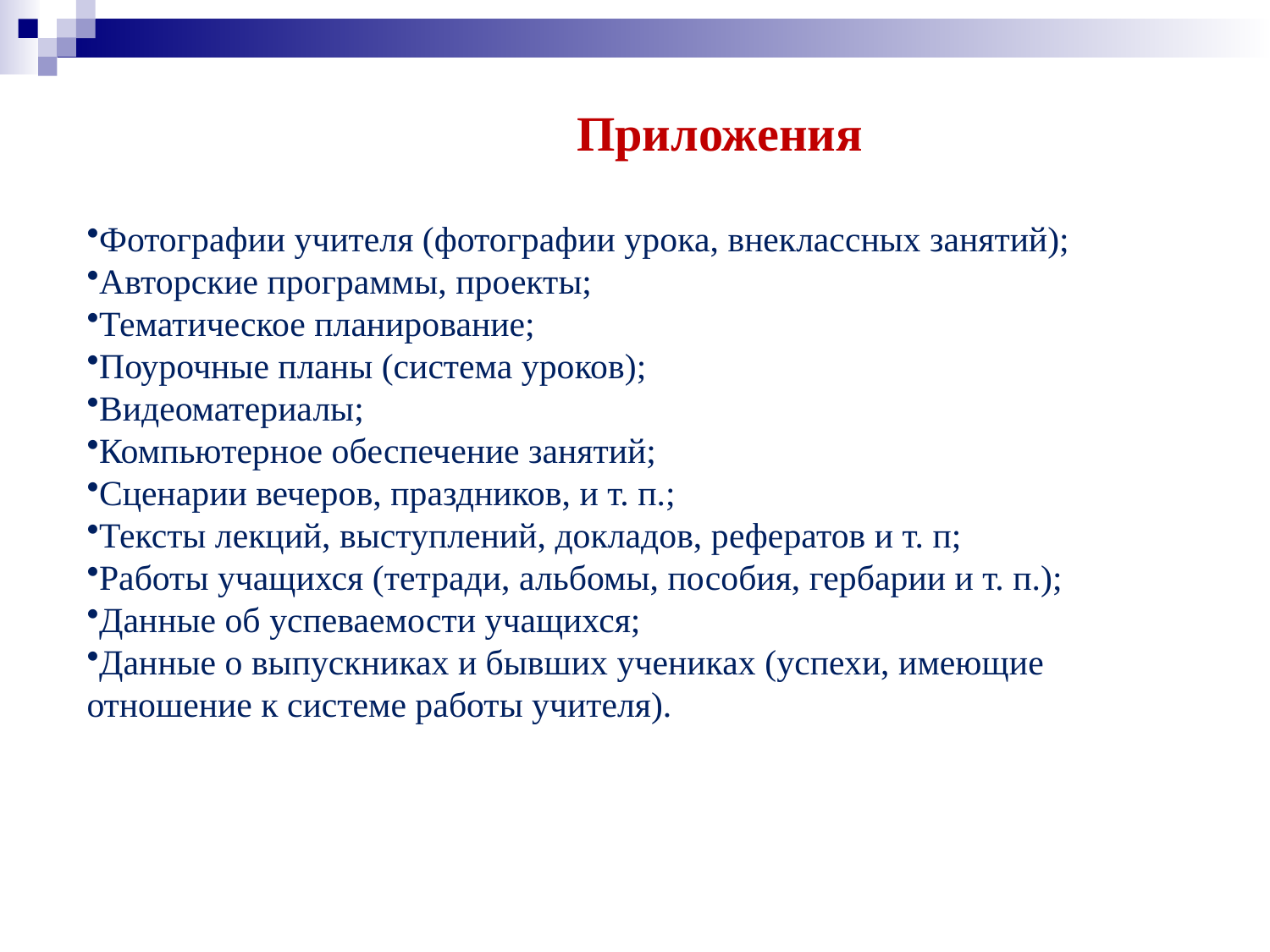

Приложения

Фотографии учителя (фотографии урока, внеклассных занятий);
Авторские программы, проекты;
Тематическое планирование;
Поурочные планы (система уроков);
Видеоматериалы;
Компьютерное обеспечение занятий;
Сценарии вечеров, праздников, и т. п.;
Тексты лекций, выступлений, докладов, рефератов и т. п;
Работы учащихся (тетради, альбомы, пособия, гербарии и т. п.);
Данные об успеваемости учащихся;
Данные о выпускниках и бывших учениках (успехи, имеющие отношение к системе работы учителя).